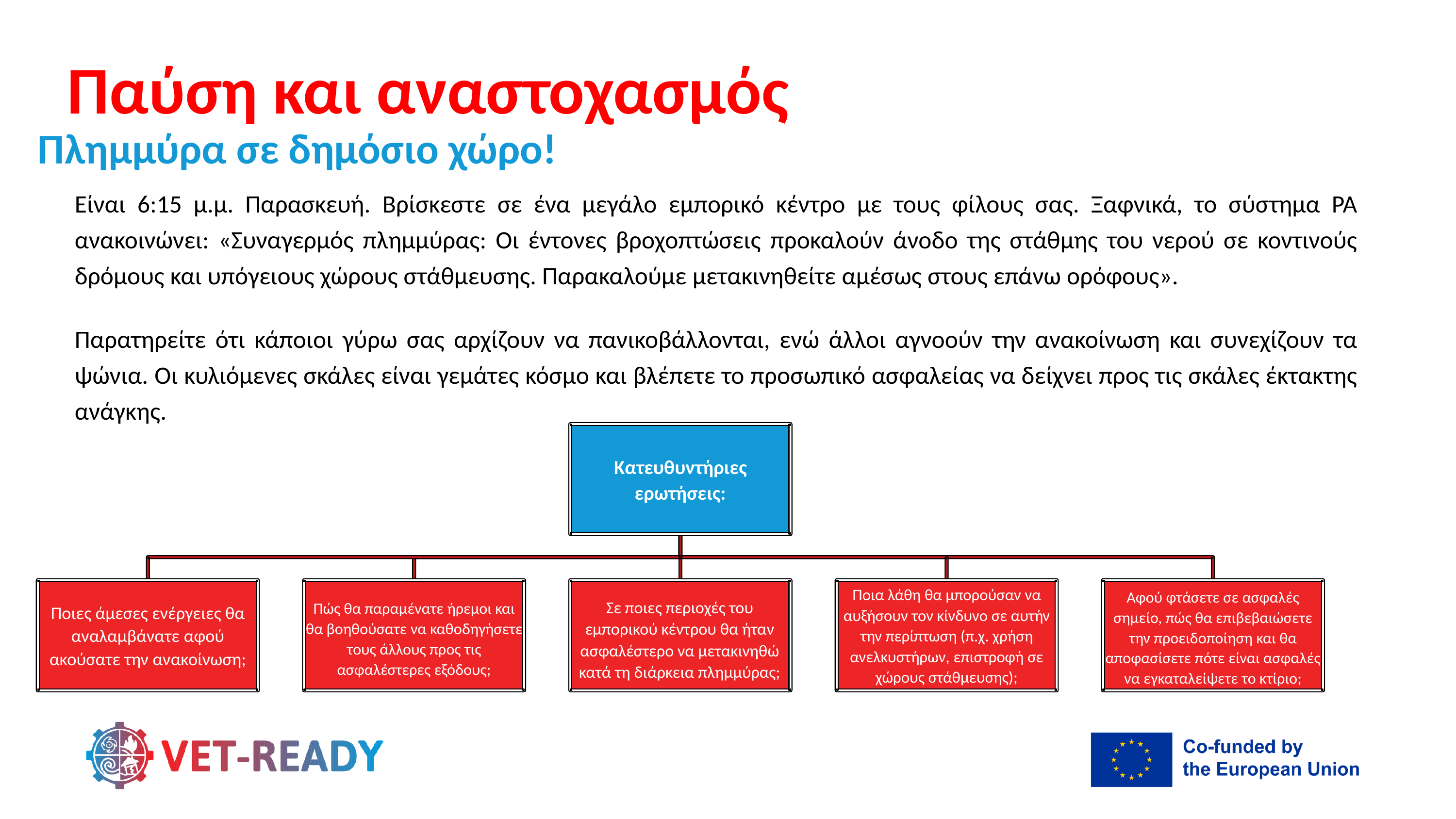

Παύση και αναστοχασμός

Πλημμύρα σε δημόσιο χώρο!
Είναι 6:15 μ.μ. Παρασκευή. Βρίσκεστε σε ένα μεγάλο εμπορικό κέντρο με τους φίλους σας. Ξαφνικά, το σύστημα PA ανακοινώνει: «Συναγερμός πλημμύρας: Οι έντονες βροχοπτώσεις προκαλούν άνοδο της στάθμης του νερού σε κοντινούς δρόμους και υπόγειους χώρους στάθμευσης. Παρακαλούμε μετακινηθείτε αμέσως στους επάνω ορόφους».

Παρατηρείτε ότι κάποιοι γύρω σας αρχίζουν να πανικοβάλλονται, ενώ άλλοι αγνοούν την ανακοίνωση και συνεχίζουν τα ψώνια. Οι κυλιόμενες σκάλες είναι γεμάτες κόσμο και βλέπετε το προσωπικό ασφαλείας να δείχνει προς τις σκάλες έκτακτης ανάγκης.

Κατευθυντήριες ερωτήσεις:

Ποιες άμεσες ενέργειες θα αναλαμβάνατε αφού ακούσατε την ανακοίνωση;

Πώς θα παραμένατε ήρεμοι και θα βοηθούσατε να καθοδηγήσετε τους άλλους προς τις ασφαλέστερες εξόδους;

Ποια λάθη θα μπορούσαν να αυξήσουν τον κίνδυνο σε αυτήν την περίπτωση (π.χ. χρήση ανελκυστήρων, επιστροφή σε χώρους στάθμευσης);

Σε ποιες περιοχές του εμπορικού κέντρου θα ήταν ασφαλέστερο να μετακινηθώ κατά τη διάρκεια πλημμύρας;

Αφού φτάσετε σε ασφαλές σημείο, πώς θα επιβεβαιώσετε την προειδοποίηση και θα αποφασίσετε πότε είναι ασφαλές να εγκαταλείψετε το κτίριο;